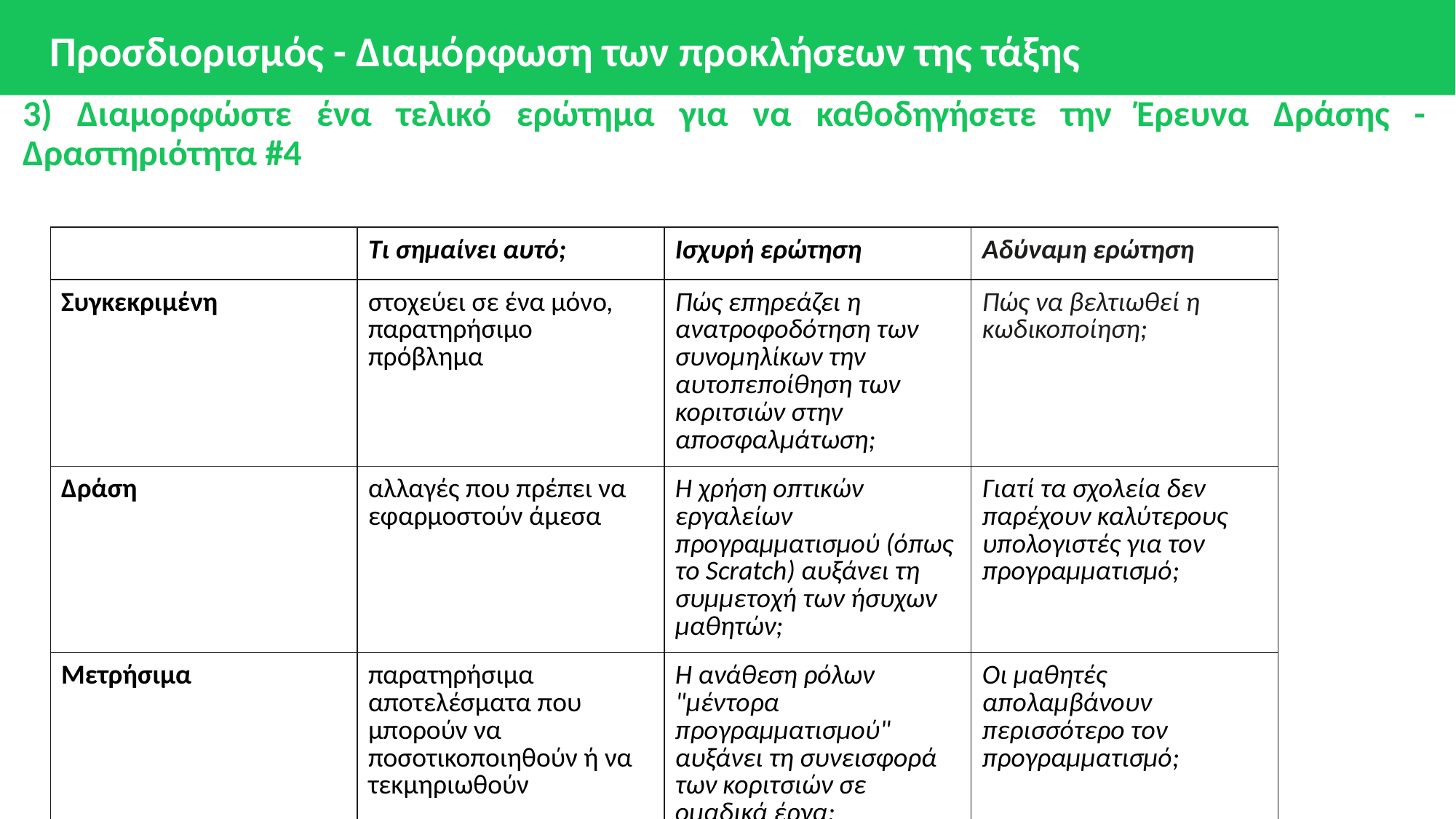

# Προσδιορισμός - Διαμόρφωση των προκλήσεων της τάξης
3) Διαμορφώστε ένα τελικό ερώτημα για να καθοδηγήσετε την Έρευνα Δράσης - Δραστηριότητα #4

|  | Τι σημαίνει αυτό; | Ισχυρή ερώτηση | Αδύναμη ερώτηση |
| --- | --- | --- | --- |
| Συγκεκριμένη | στοχεύει σε ένα μόνο, παρατηρήσιμο πρόβλημα | Πώς επηρεάζει η ανατροφοδότηση των συνομηλίκων την αυτοπεποίθηση των κοριτσιών στην αποσφαλμάτωση; | Πώς να βελτιωθεί η κωδικοποίηση; |
| Δράση | αλλαγές που πρέπει να εφαρμοστούν άμεσα | Η χρήση οπτικών εργαλείων προγραμματισμού (όπως το Scratch) αυξάνει τη συμμετοχή των ήσυχων μαθητών; | Γιατί τα σχολεία δεν παρέχουν καλύτερους υπολογιστές για τον προγραμματισμό; |
| Μετρήσιμα | παρατηρήσιμα αποτελέσματα που μπορούν να ποσοτικοποιηθούν ή να τεκμηριωθούν | Η ανάθεση ρόλων "μέντορα προγραμματισμού" αυξάνει τη συνεισφορά των κοριτσιών σε ομαδικά έργα; | Οι μαθητές απολαμβάνουν περισσότερο τον προγραμματισμό; |